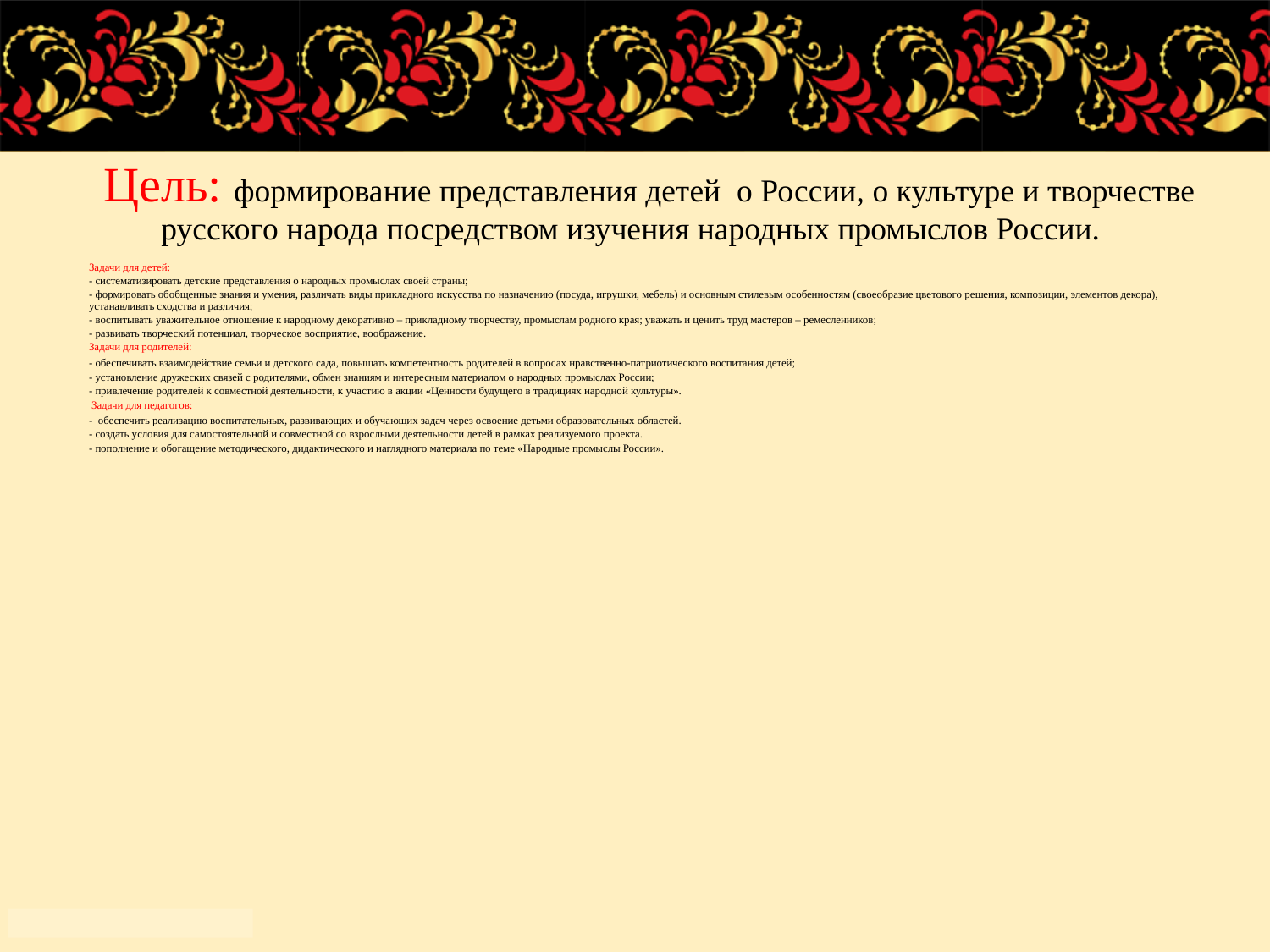

# Цель: формирование представления детей  о России, о культуре и творчестве русского народа посредством изучения народных промыслов России.
Задачи для детей:
- систематизировать детские представления о народных промыслах своей страны;
- формировать обобщенные знания и умения, различать виды прикладного искусства по назначению (посуда, игрушки, мебель) и основным стилевым особенностям (своеобразие цветового решения, композиции, элементов декора), устанавливать сходства и различия;
- воспитывать уважительное отношение к народному декоративно – прикладному творчеству, промыслам родного края; уважать и ценить труд мастеров – ремесленников;
- развивать творческий потенциал, творческое восприятие, воображение.
Задачи для родителей:
- обеспечивать взаимодействие семьи и детского сада, повышать компетентность родителей в вопросах нравственно-патриотического воспитания детей;
- установление дружеских связей с родителями, обмен знаниям и интересным материалом о народных промыслах России;
- привлечение родителей к совместной деятельности, к участию в акции «Ценности будущего в традициях народной культуры».
 Задачи для педагогов:
-  обеспечить реализацию воспитательных, развивающих и обучающих задач через освоение детьми образовательных областей.
- создать условия для самостоятельной и совместной со взрослыми деятельности детей в рамках реализуемого проекта.
- пополнение и обогащение методического, дидактического и наглядного материала по теме «Народные промыслы России».